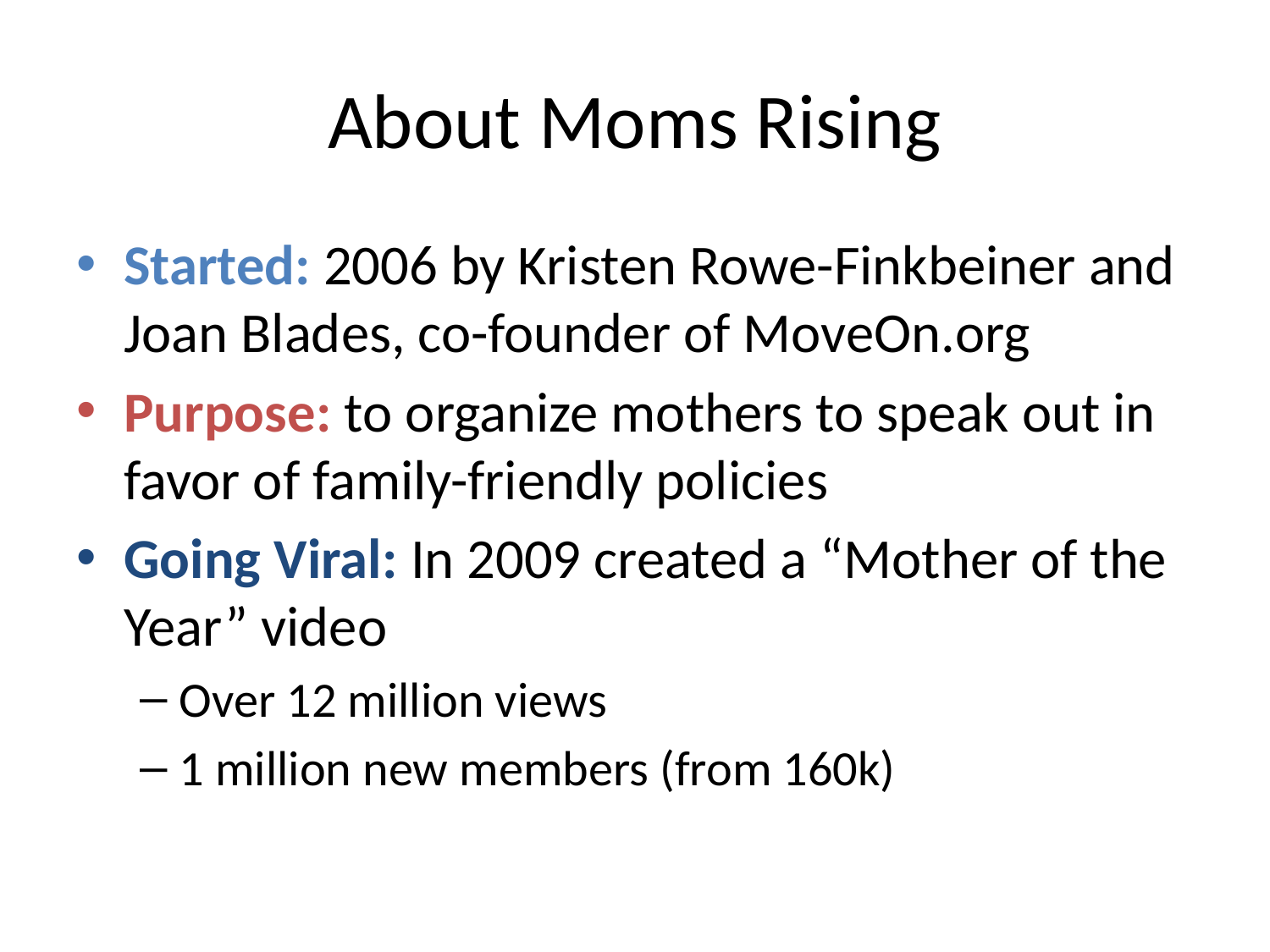

# About Moms Rising
Started: 2006 by Kristen Rowe-Finkbeiner and Joan Blades, co-founder of MoveOn.org
Purpose: to organize mothers to speak out in favor of family-friendly policies
Going Viral: In 2009 created a “Mother of the Year” video
Over 12 million views
1 million new members (from 160k)